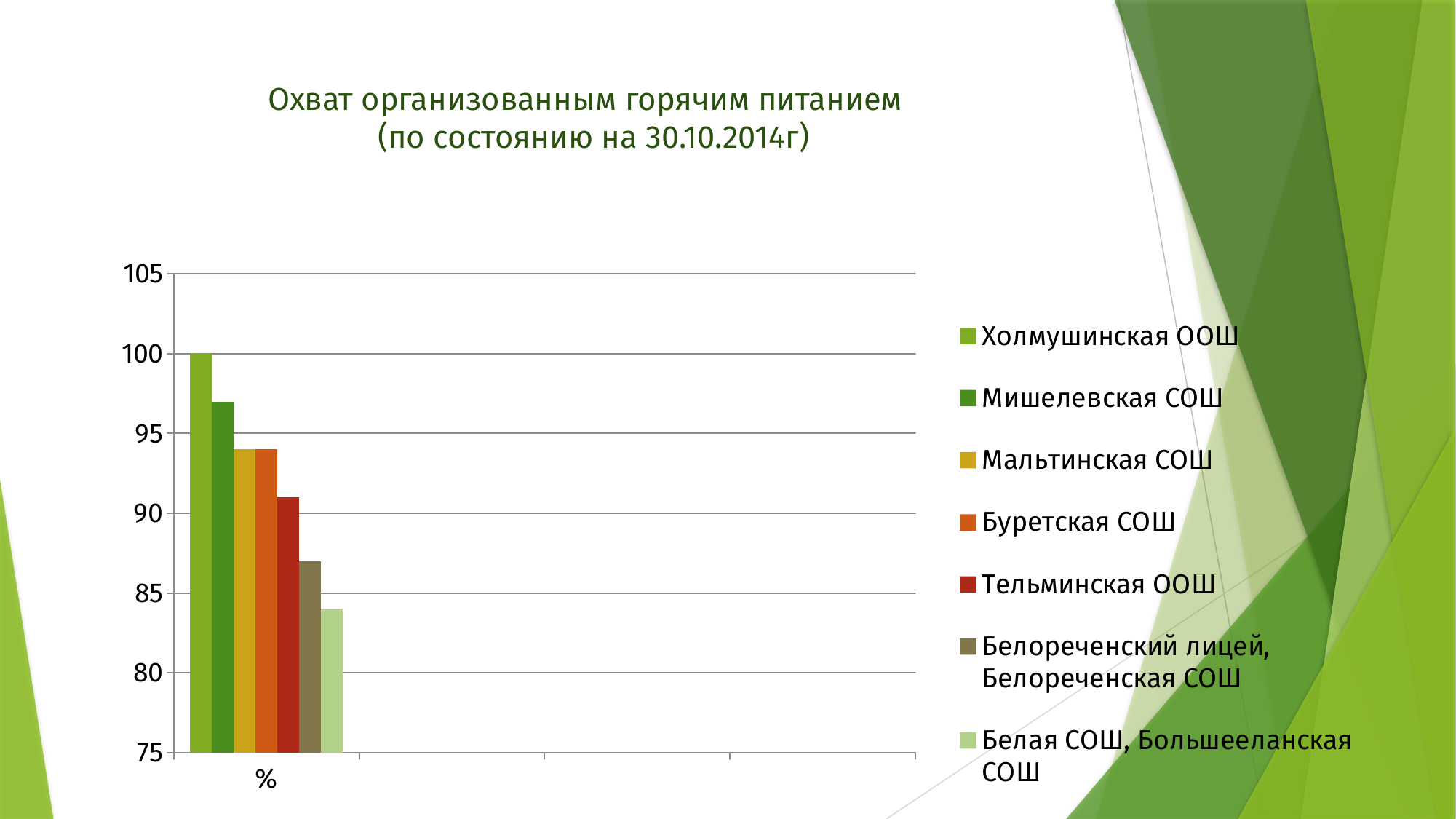

# Охват организованным горячим питанием (по состоянию на 30.10.2014г)

### Chart

| Category | Холмушинская ООШ | Мишелевская СОШ  | Мальтинская СОШ  | Буретская СОШ  | Тельминская ООШ  | Белореченский лицей, Белореченская СОШ   | Белая СОШ, Большееланская СОШ  |
|---|---|---|---|---|---|---|---|
| % | 100.0 | 97.0 | 94.0 | 94.0 | 91.0 | 87.0 | 84.0 |